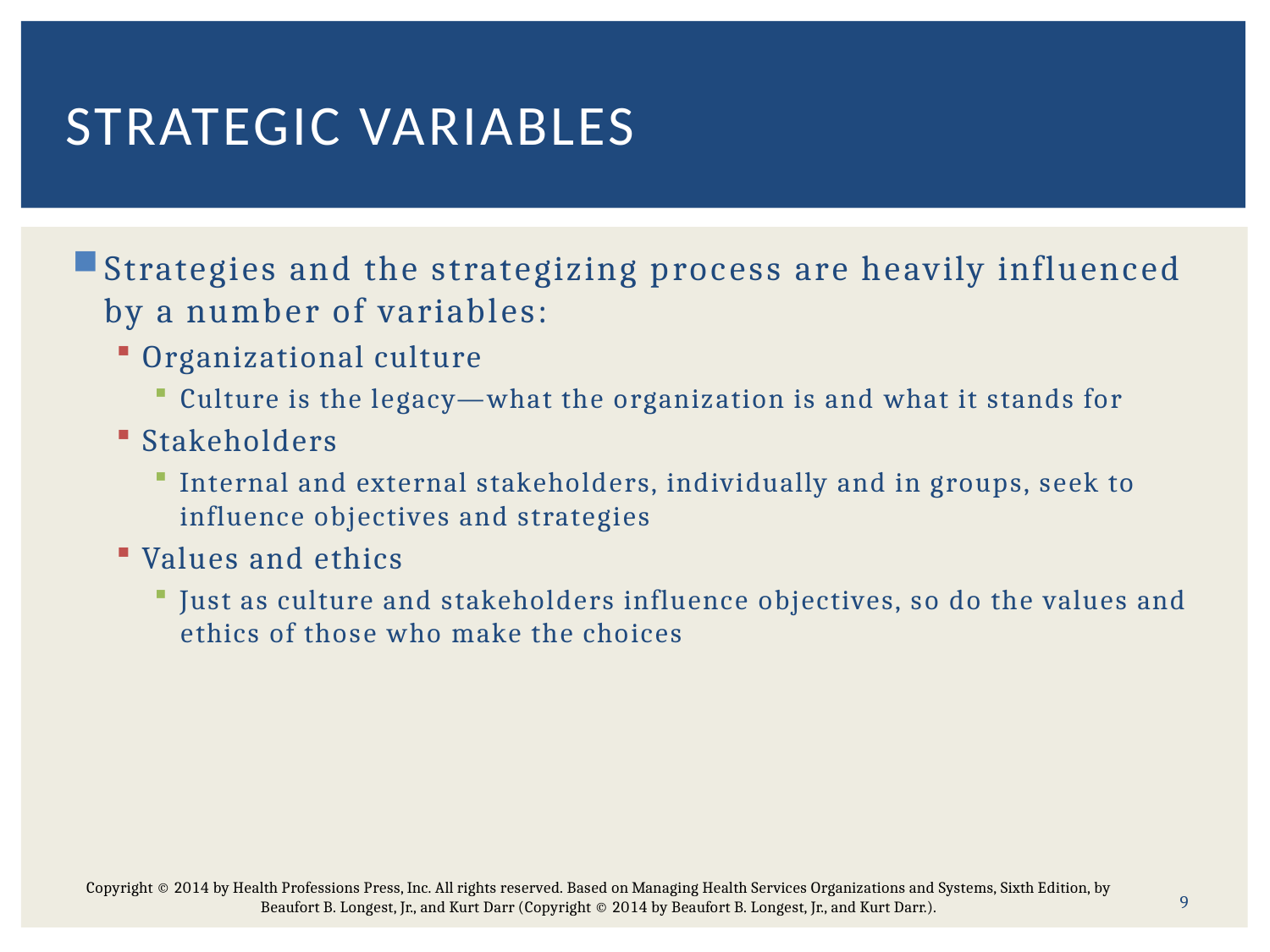

# Strategic Variables
Strategies and the strategizing process are heavily influenced by a number of variables:
Organizational culture
Culture is the legacy—what the organization is and what it stands for
Stakeholders
Internal and external stakeholders, individually and in groups, seek to influence objectives and strategies
Values and ethics
Just as culture and stakeholders influence objectives, so do the values and ethics of those who make the choices

9